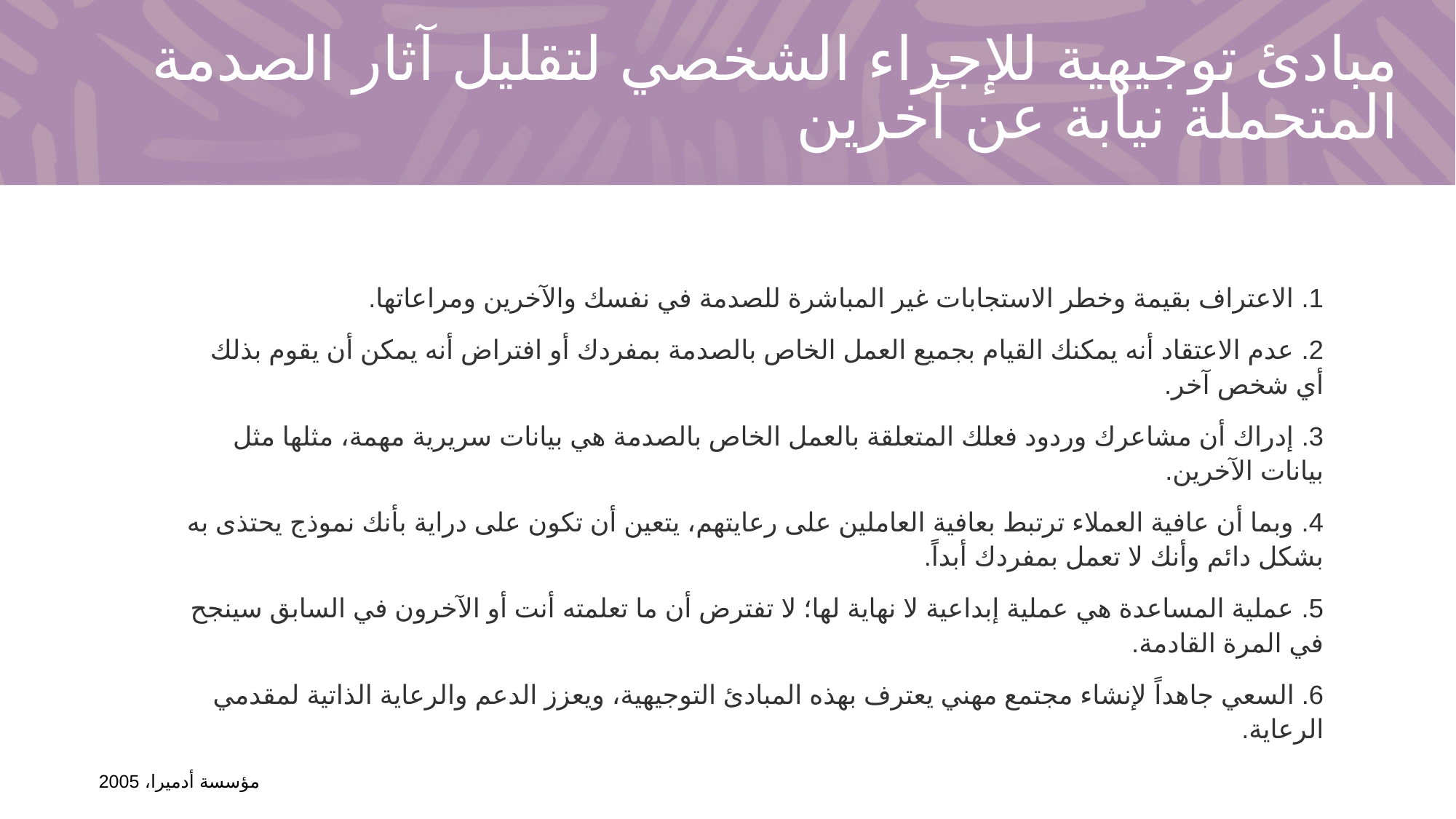

# مبادئ توجيهية للإجراء الشخصي لتقليل آثار الصدمة المتحملة نيابة عن آخرين
1. الاعتراف بقيمة وخطر الاستجابات غير المباشرة للصدمة في نفسك والآخرين ومراعاتها.
2. عدم الاعتقاد أنه يمكنك القيام بجميع العمل الخاص بالصدمة بمفردك أو افتراض أنه يمكن أن يقوم بذلك أي شخص آخر.
3. إدراك أن مشاعرك وردود فعلك المتعلقة بالعمل الخاص بالصدمة هي بيانات سريرية مهمة، مثلها مثل بيانات الآخرين.
4. وبما أن عافية العملاء ترتبط بعافية العاملين على رعايتهم، يتعين أن تكون على دراية بأنك نموذج يحتذى به بشكل دائم وأنك لا تعمل بمفردك أبداً.
5. عملية المساعدة هي عملية إبداعية لا نهاية لها؛ لا تفترض أن ما تعلمته أنت أو الآخرون في السابق سينجح في المرة القادمة.
6. السعي جاهداً لإنشاء مجتمع مهني يعترف بهذه المبادئ التوجيهية، ويعزز الدعم والرعاية الذاتية لمقدمي الرعاية.
مؤسسة أدميرا، 2005